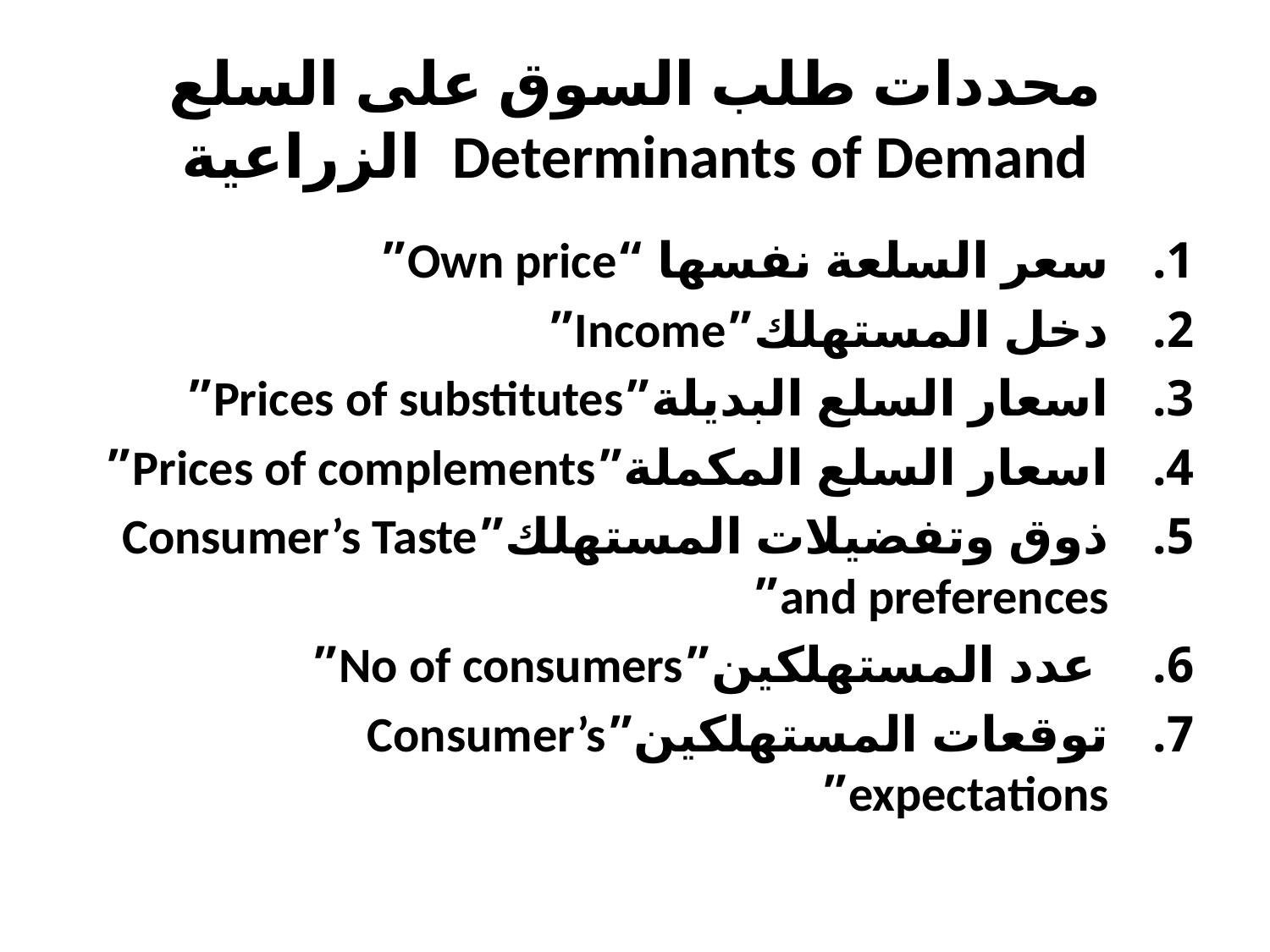

# محددات طلب السوق على السلع الزراعية  Determinants of Demand
سعر السلعة نفسها “Own price”
دخل المستهلك”Income”
اسعار السلع البديلة”Prices of substitutes”
اسعار السلع المكملة”Prices of complements”
ذوق وتفضيلات المستهلك”Consumer’s Taste and preferences”
 عدد المستهلكين”No of consumers”
توقعات المستهلكين”Consumer’s expectations”